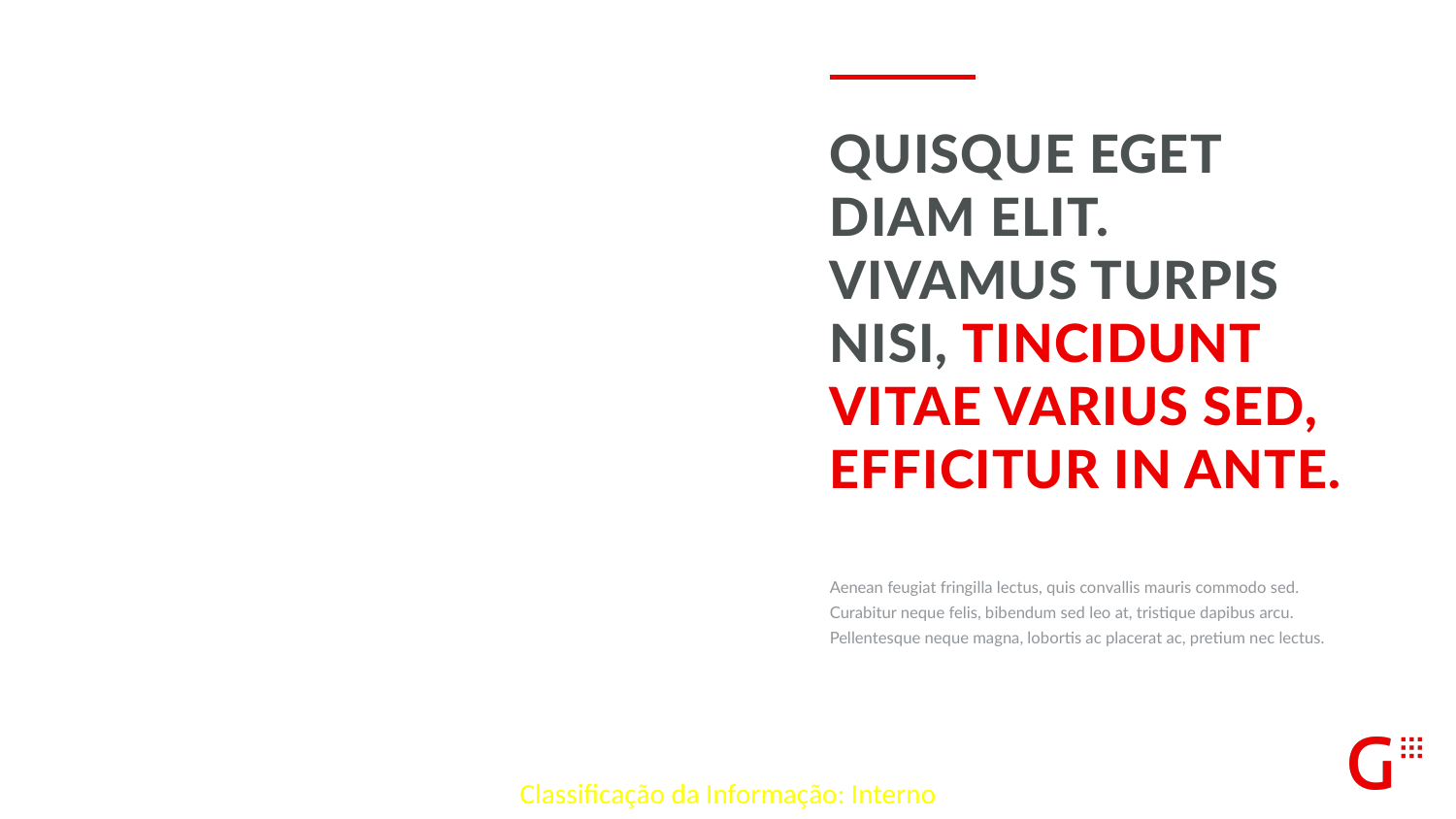

Quisque eget diam elit. Vivamus turpis nisi, tincidunt vitae varius sed, efficitur in ante.
Aenean feugiat fringilla lectus, quis convallis mauris commodo sed. Curabitur neque felis, bibendum sed leo at, tristique dapibus arcu. Pellentesque neque magna, lobortis ac placerat ac, pretium nec lectus.